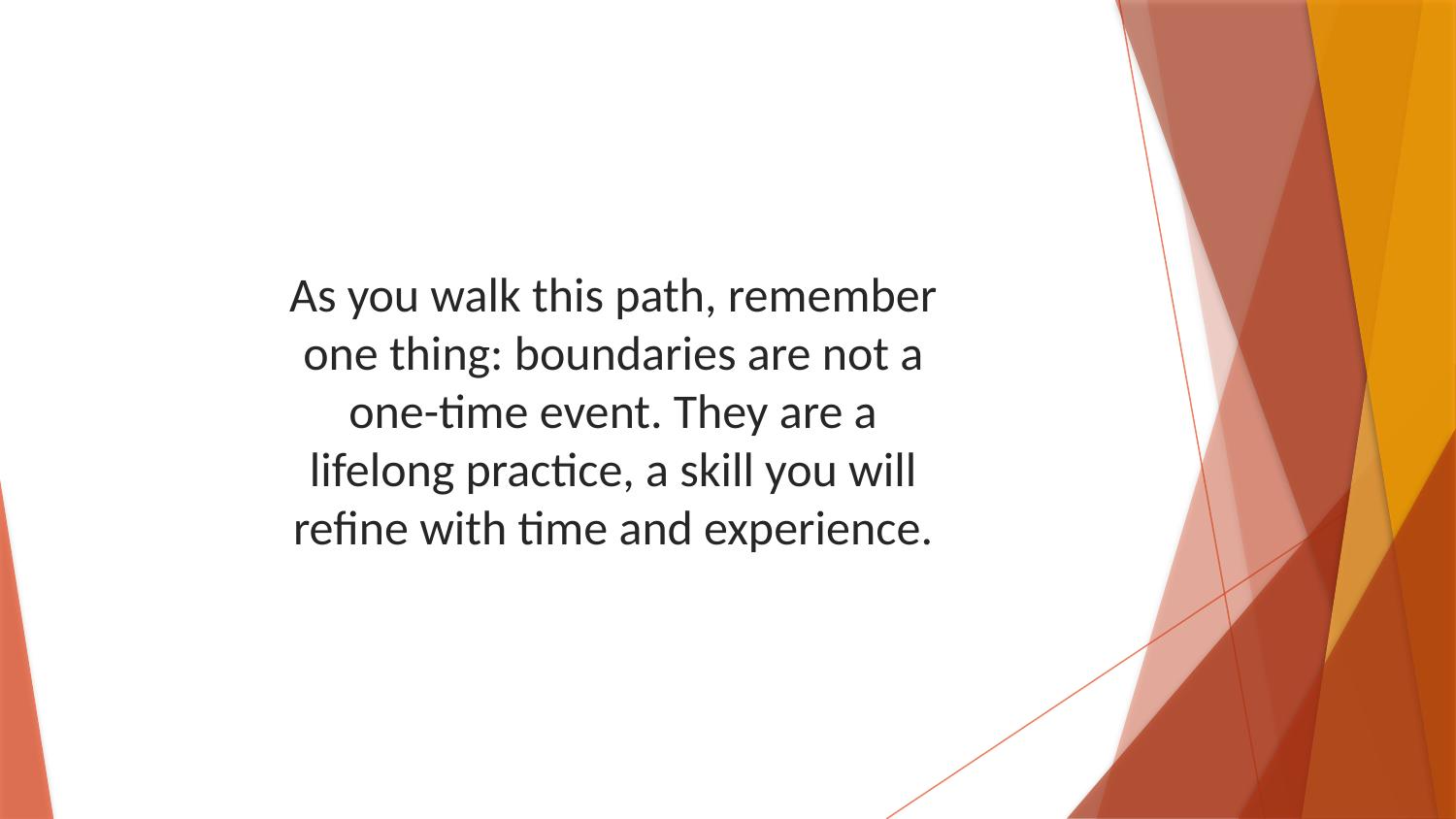

As you walk this path, remember one thing: boundaries are not a one-time event. They are a lifelong practice, a skill you will refine with time and experience.